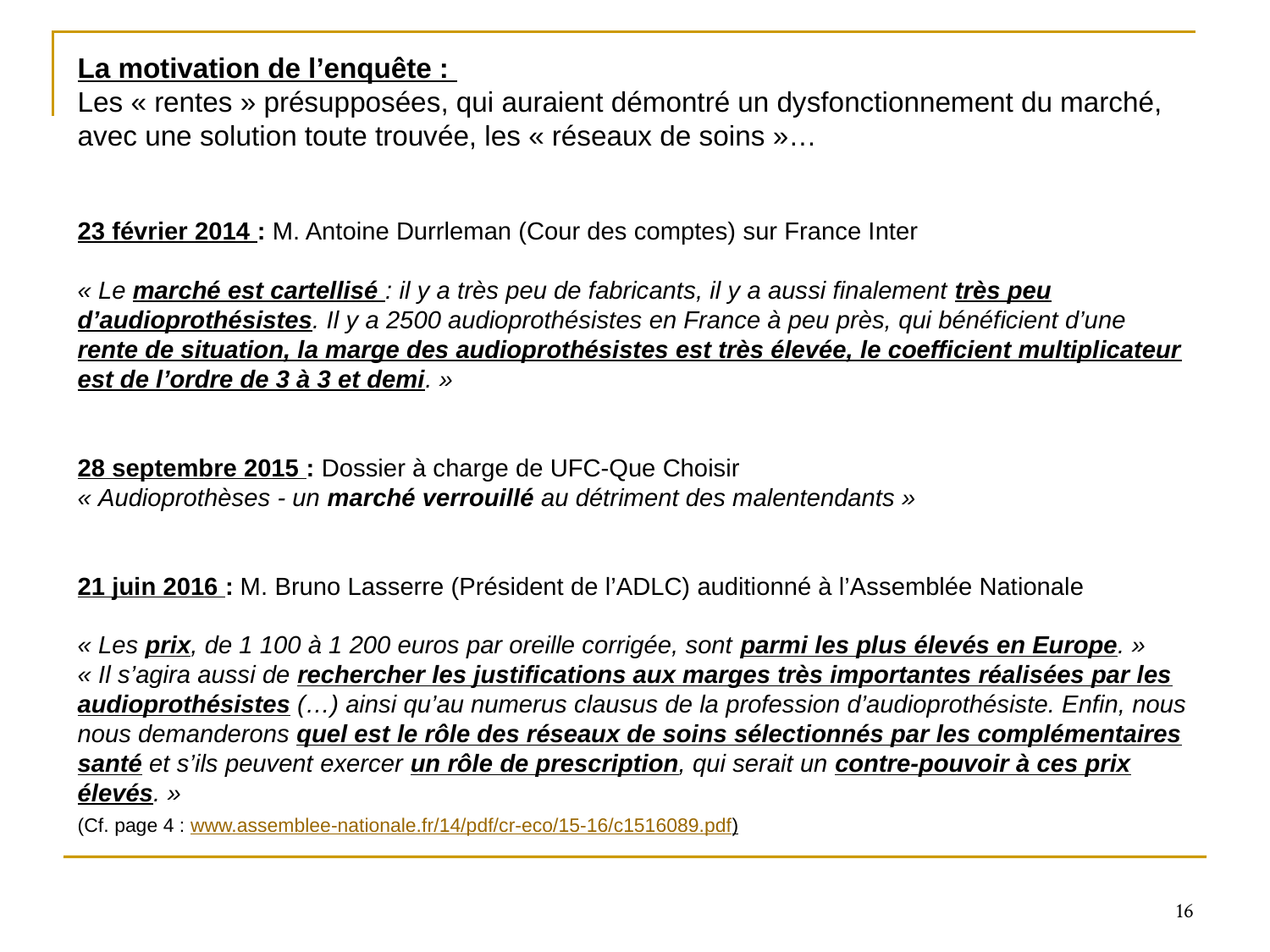

La motivation de l’enquête :
Les « rentes » présupposées, qui auraient démontré un dysfonctionnement du marché, avec une solution toute trouvée, les « réseaux de soins »…

23 février 2014 : M. Antoine Durrleman (Cour des comptes) sur France Inter

« Le marché est cartellisé : il y a très peu de fabricants, il y a aussi finalement très peu d’audioprothésistes. Il y a 2500 audioprothésistes en France à peu près, qui bénéficient d’une rente de situation, la marge des audioprothésistes est très élevée, le coefficient multiplicateur est de l’ordre de 3 à 3 et demi. »

28 septembre 2015 : Dossier à charge de UFC-Que Choisir
« Audioprothèses - un marché verrouillé au détriment des malentendants »

21 juin 2016 : M. Bruno Lasserre (Président de l’ADLC) auditionné à l’Assemblée Nationale

« Les prix, de 1 100 à 1 200 euros par oreille corrigée, sont parmi les plus élevés en Europe. »
« Il s’agira aussi de rechercher les justifications aux marges très importantes réalisées par les audioprothésistes (…) ainsi qu’au numerus clausus de la profession d’audioprothésiste. Enfin, nous nous demanderons quel est le rôle des réseaux de soins sélectionnés par les complémentaires santé et s’ils peuvent exercer un rôle de prescription, qui serait un contre-pouvoir à ces prix élevés. »
(Cf. page 4 : www.assemblee-nationale.fr/14/pdf/cr-eco/15-16/c1516089.pdf)
16